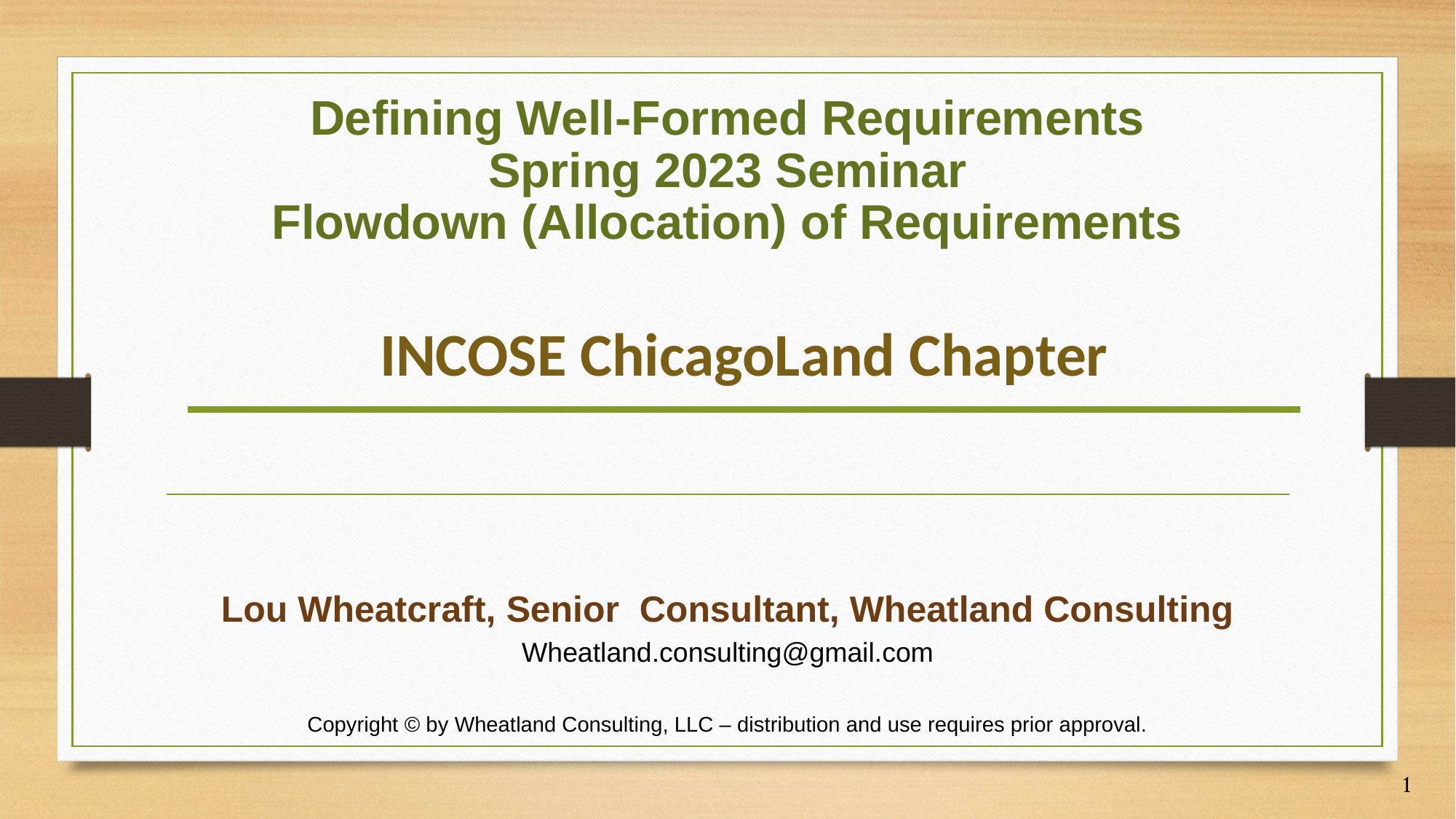

# Defining Well-Formed Requirements Spring 2023 Seminar Flowdown (Allocation) of Requirements
INCOSE ChicagoLand Chapter
Lou Wheatcraft, Senior  Consultant, Wheatland Consulting
Wheatland.consulting@gmail.com
Copyright © by Wheatland Consulting, LLC – distribution and use requires prior approval.
1